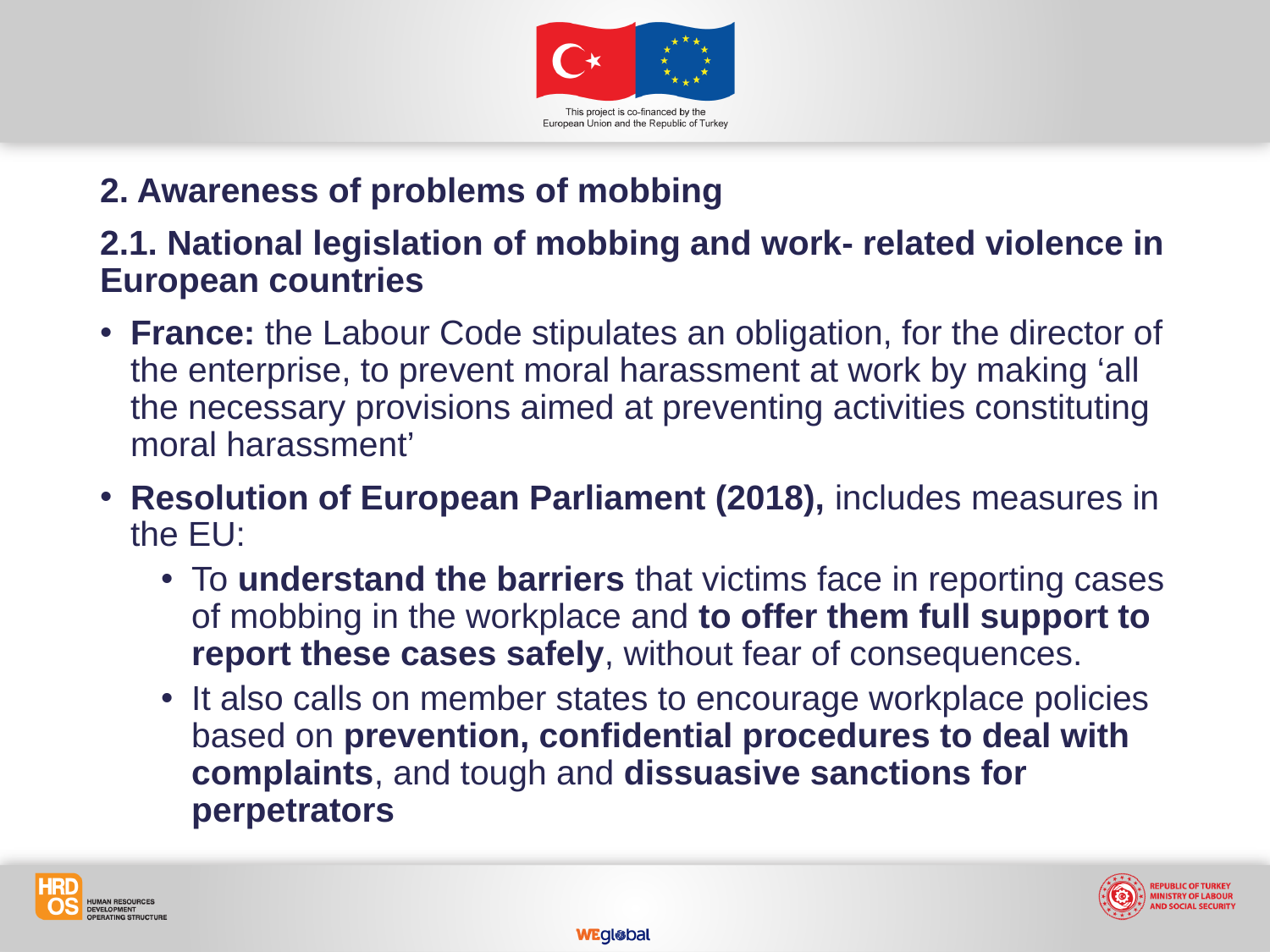

2. Awareness of problems of mobbing
2.1. National legislation of mobbing and work- related violence in European countries
France: the Labour Code stipulates an obligation, for the director of the enterprise, to prevent moral harassment at work by making ‘all the necessary provisions aimed at preventing activities constituting moral harassment’
Resolution of European Parliament (2018), includes measures in the EU:
To understand the barriers that victims face in reporting cases of mobbing in the workplace and to offer them full support to report these cases safely, without fear of consequences.
It also calls on member states to encourage workplace policies based on prevention, confidential procedures to deal with complaints, and tough and dissuasive sanctions for perpetrators